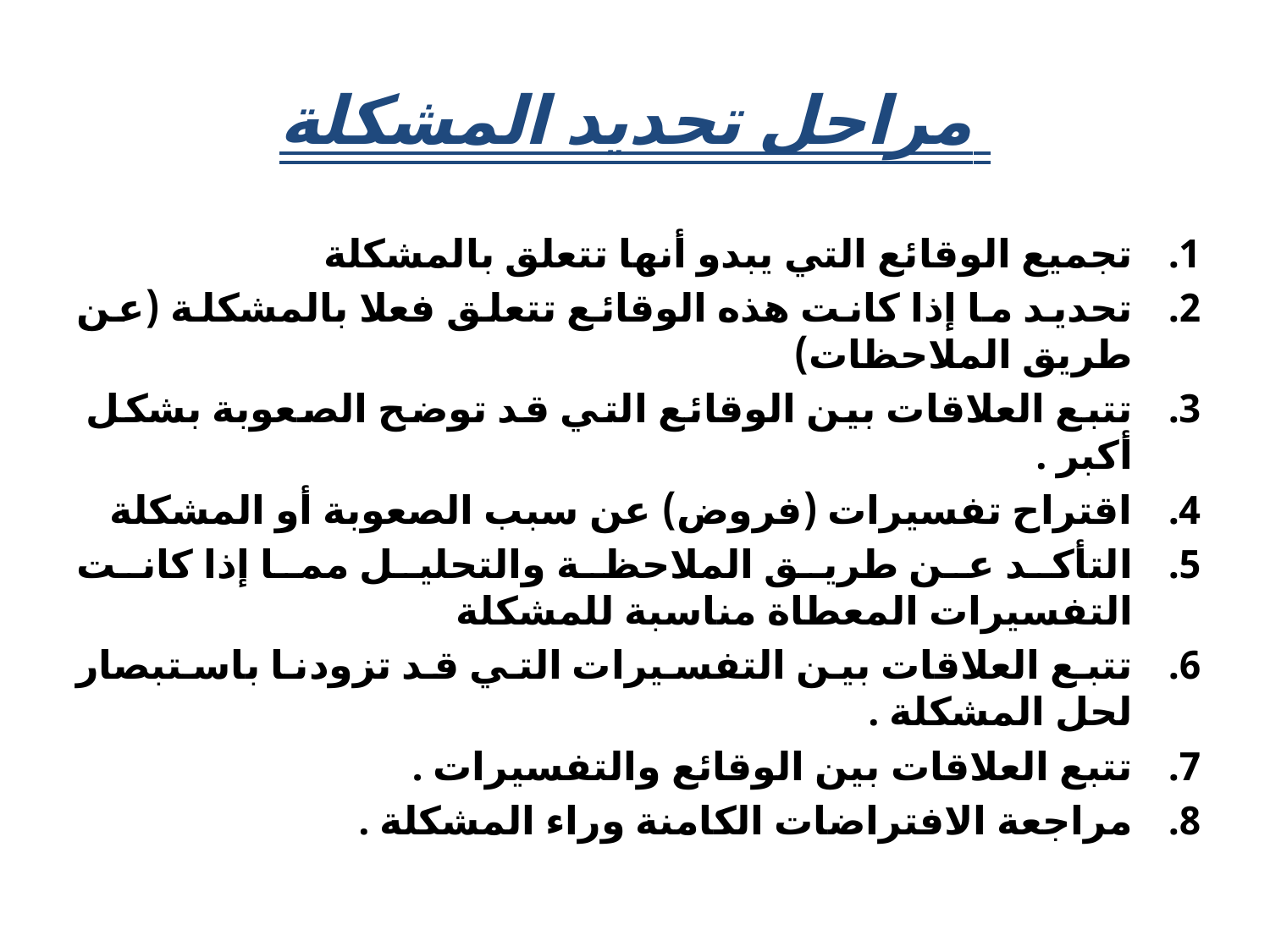

# مراحل تحديد المشكلة
تجميع الوقائع التي يبدو أنها تتعلق بالمشكلة
تحديد ما إذا كانت هذه الوقائع تتعلق فعلا بالمشكلة (عن طريق الملاحظات)
تتبع العلاقات بين الوقائع التي قد توضح الصعوبة بشكل  أكبر .
اقتراح تفسيرات (فروض) عن سبب الصعوبة أو المشكلة
التأكد عن طريق الملاحظة والتحليل مما إذا كانت التفسيرات المعطاة مناسبة للمشكلة
تتبع العلاقات بين التفسيرات التي قد تزودنا باستبصار لحل المشكلة .
تتبع العلاقات بين الوقائع والتفسيرات .
مراجعة الافتراضات الكامنة وراء المشكلة .